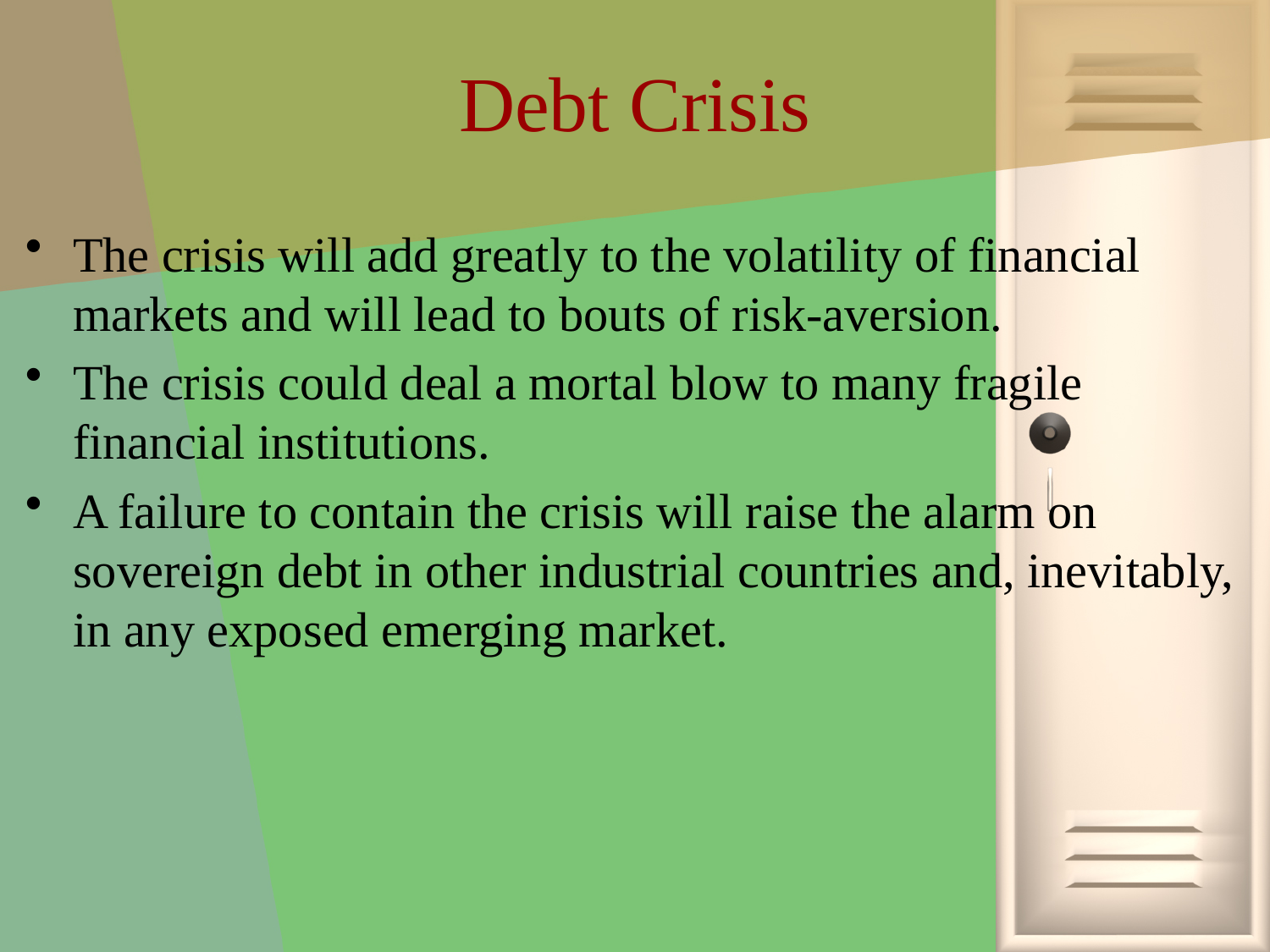

# Debt Crisis
The crisis will add greatly to the volatility of financial markets and will lead to bouts of risk-aversion.
The crisis could deal a mortal blow to many fragile financial institutions.
A failure to contain the crisis will raise the alarm on sovereign debt in other industrial countries and, inevitably, in any exposed emerging market.